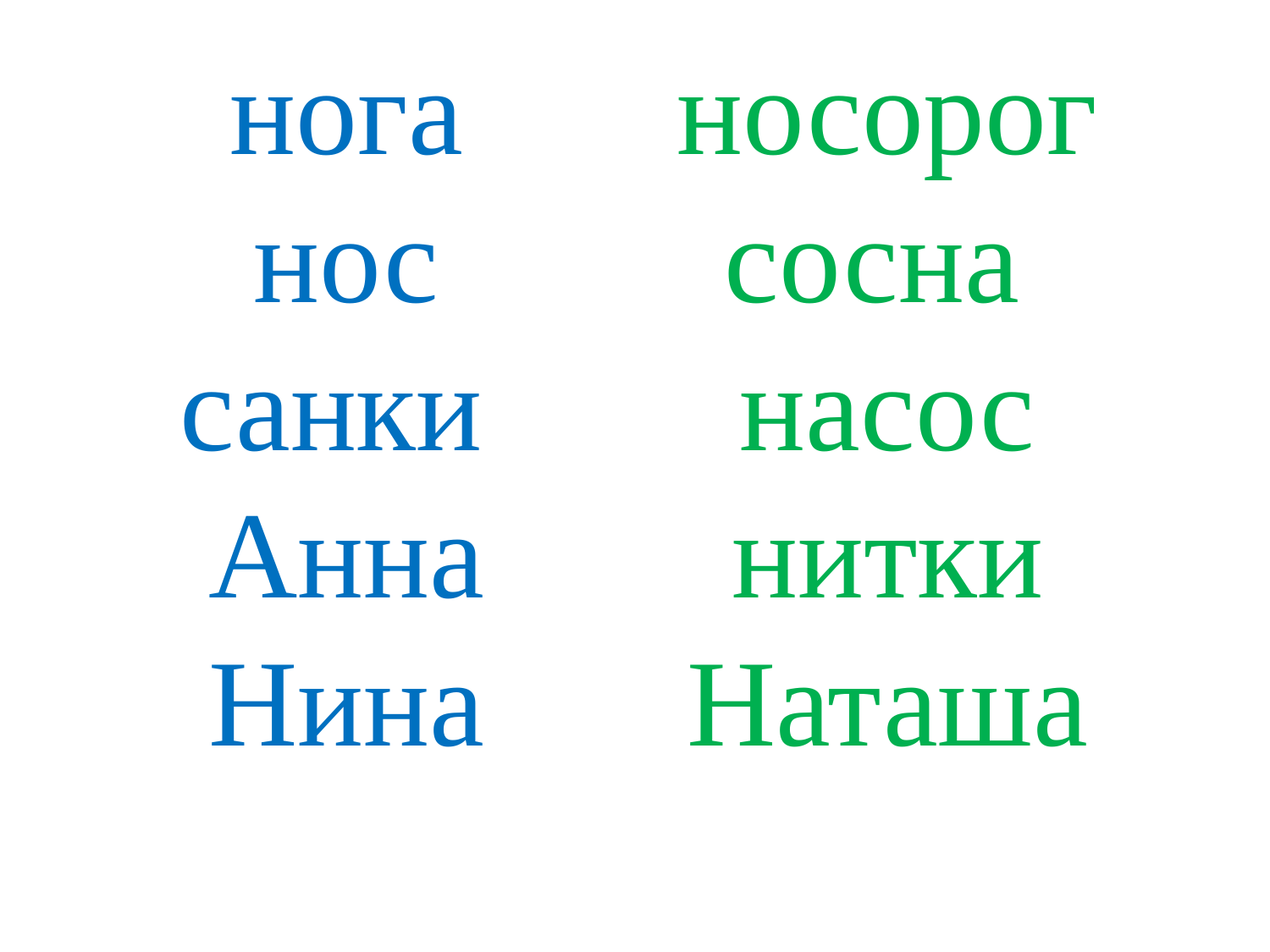

# нога нос санки Анна Нина носорог сосна насос нитки Наташа